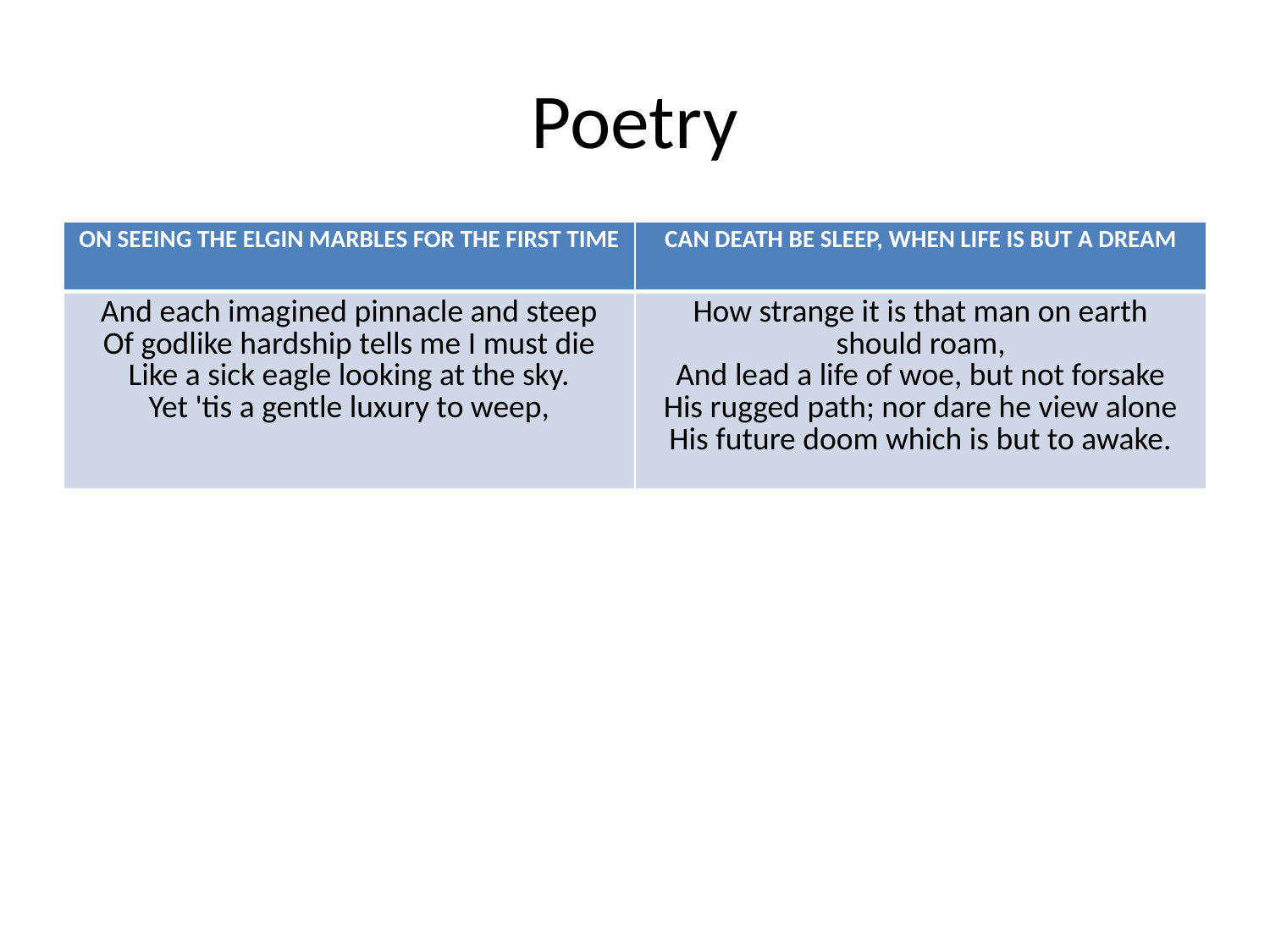

# Poetry
| On Seeing the Elgin Marbles for the First Time | can death be sleep, when life is but a dream |
| --- | --- |
| And each imagined pinnacle and steep Of godlike hardship tells me I must die Like a sick eagle looking at the sky. Yet 'tis a gentle luxury to weep, | How strange it is that man on earth should roam, And lead a life of woe, but not forsake His rugged path; nor dare he view alone His future doom which is but to awake. |